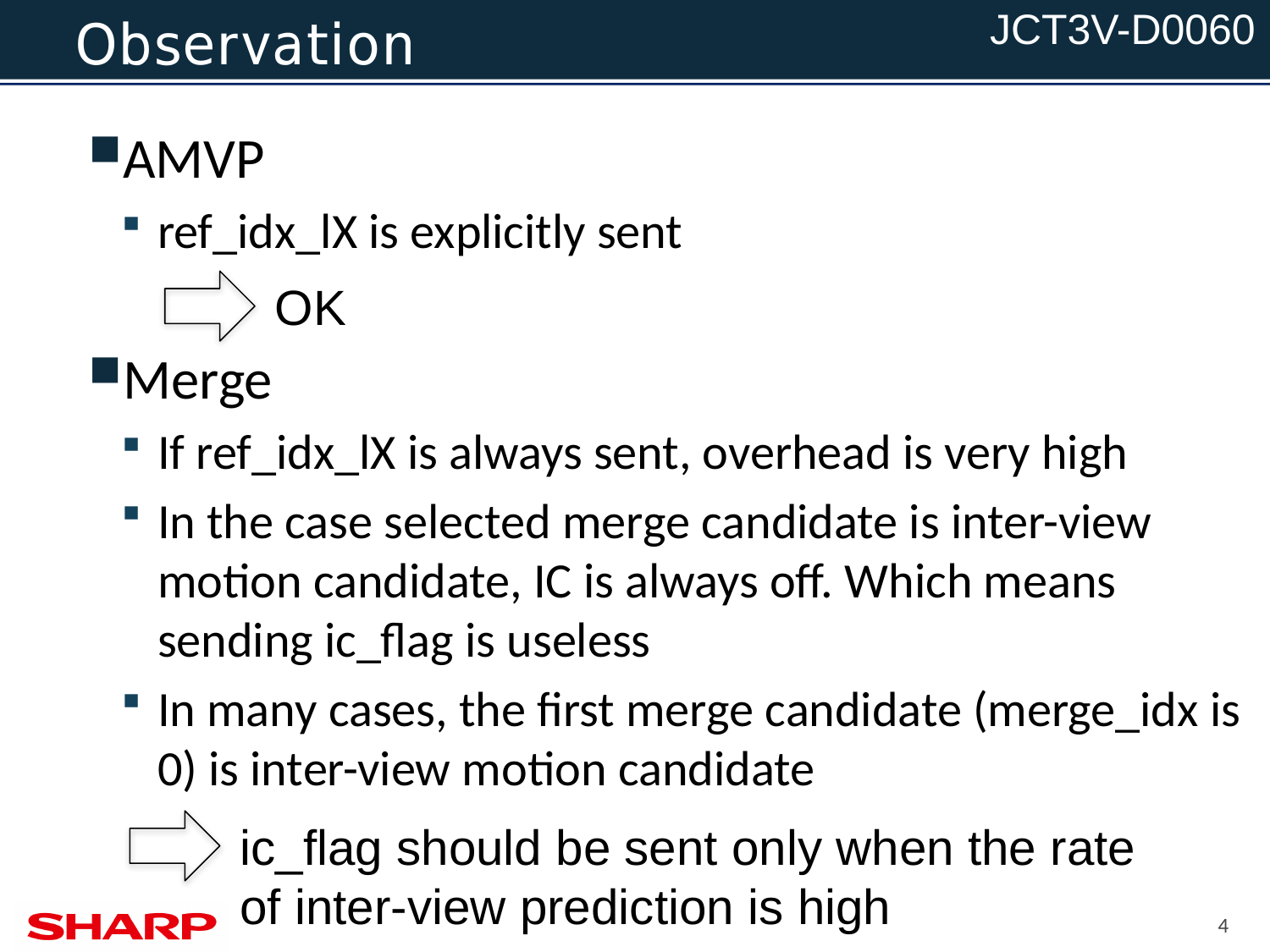

# Observation
AMVP
ref_idx_lX is explicitly sent

Merge
If ref_idx_lX is always sent, overhead is very high
In the case selected merge candidate is inter-view motion candidate, IC is always off. Which means sending ic_flag is useless
In many cases, the first merge candidate (merge_idx is 0) is inter-view motion candidate

OK

ic_flag should be sent only when the rate of inter-view prediction is high
4